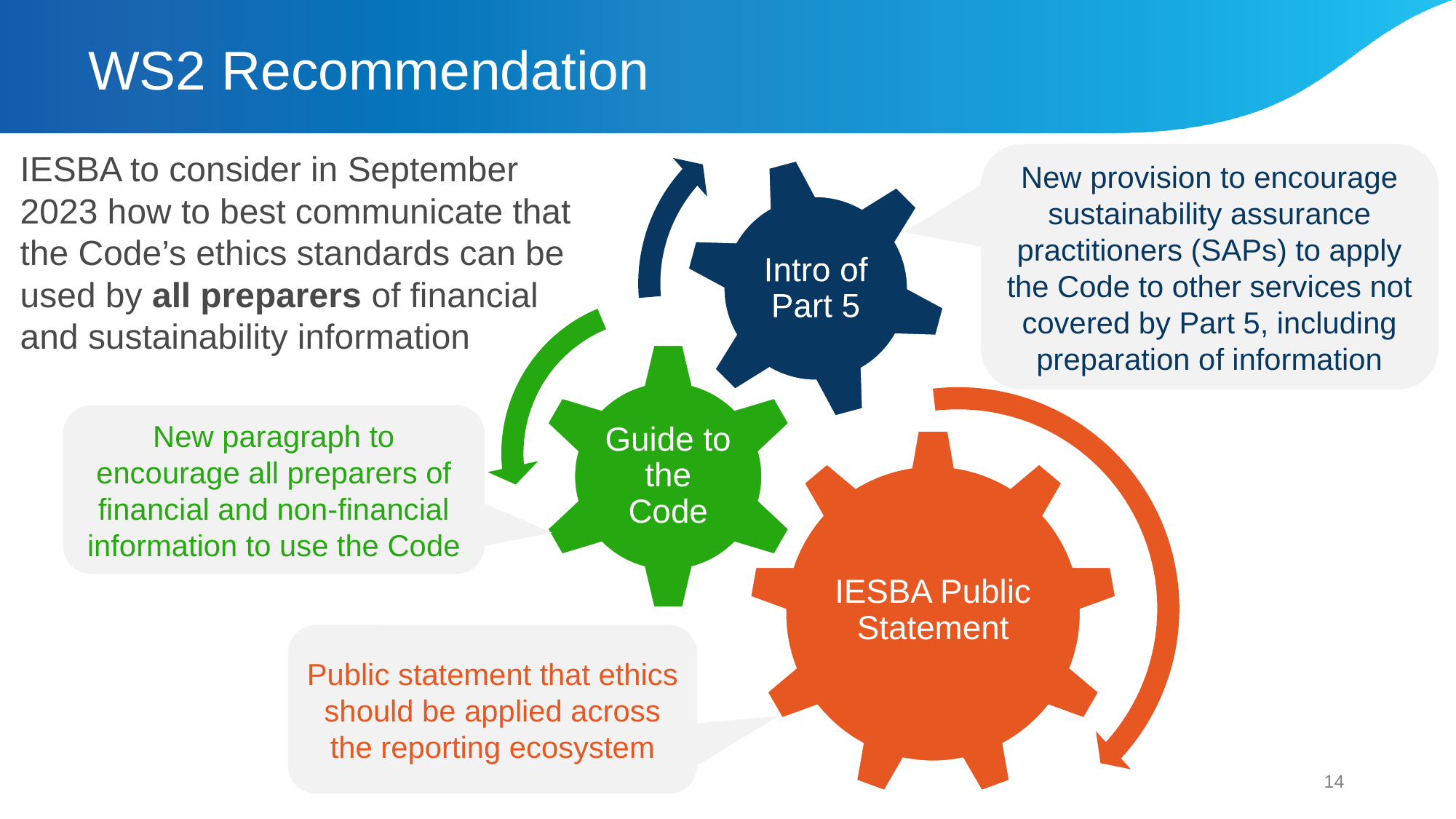

WS2 Recommendation
IESBA Public Statement
Guide to the Code
Intro of Part 5
IESBA to consider in September 2023 how to best communicate that the Code’s ethics standards can be used by all preparers of financial and sustainability information
New provision to encourage sustainability assurance practitioners (SAPs) to apply the Code to other services not covered by Part 5, including preparation of information

New paragraph to encourage all preparers of financial and non-financial information to use the Code
Public statement that ethics should be applied across the reporting ecosystem
14